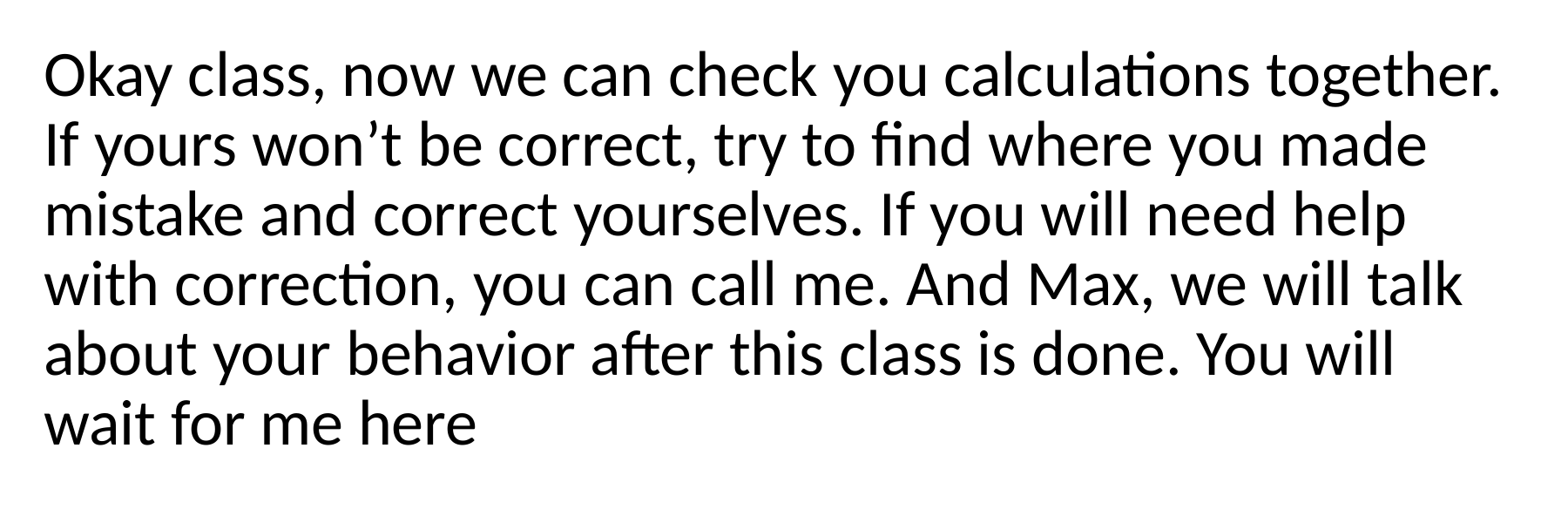

Okay class, now we can check you calculations together. If yours won’t be correct, try to find where you made mistake and correct yourselves. If you will need help with correction, you can call me. And Max, we will talk about your behavior after this class is done. You will wait for me here